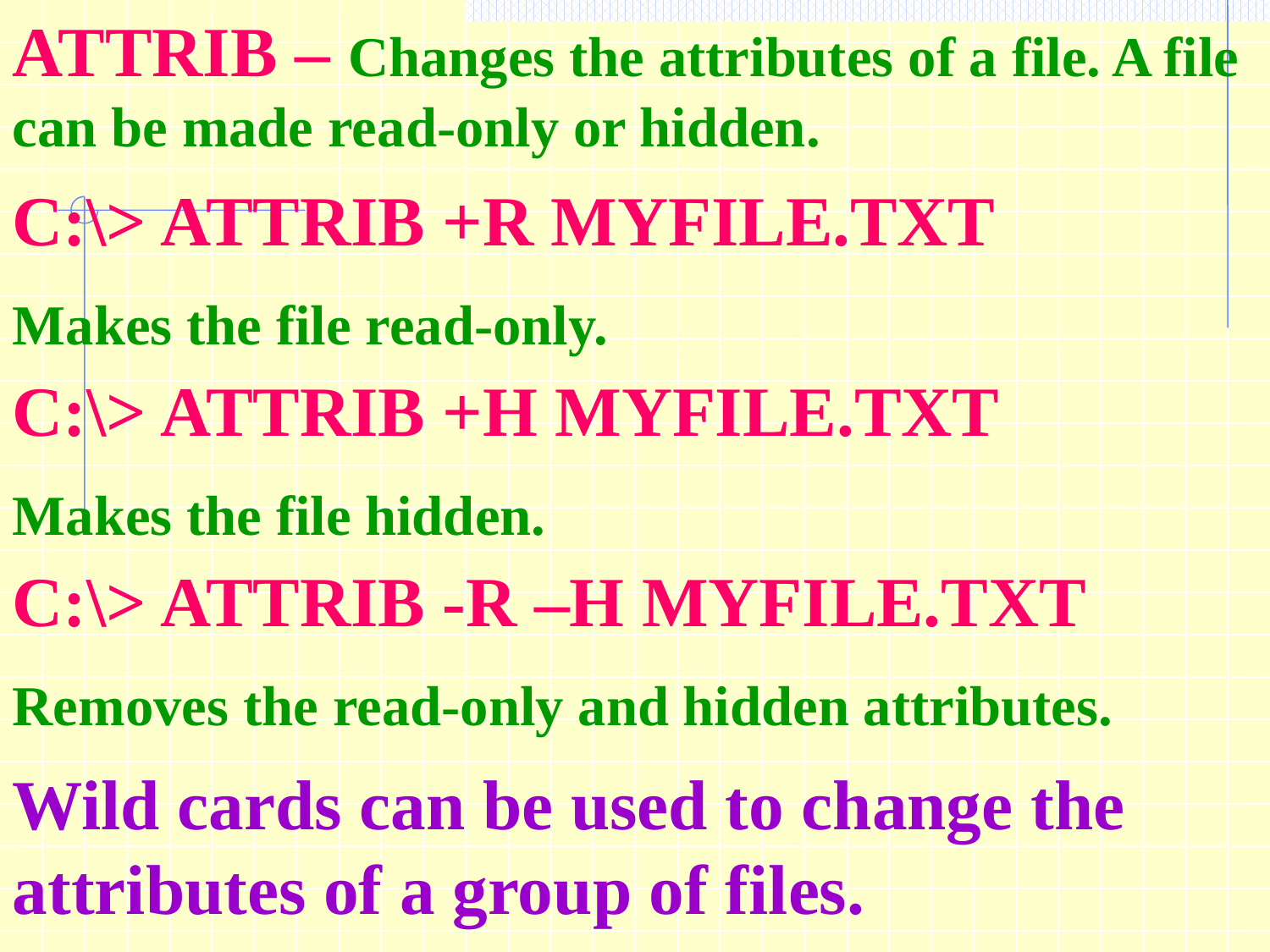

ATTRIB – Changes the attributes of a file. A file can be made read-only or hidden.
C:\> ATTRIB +R MYFILE.TXT
Makes the file read-only.
C:\> ATTRIB +H MYFILE.TXT
Makes the file hidden.
C:\> ATTRIB -R –H MYFILE.TXT
Removes the read-only and hidden attributes.
Wild cards can be used to change the attributes of a group of files.